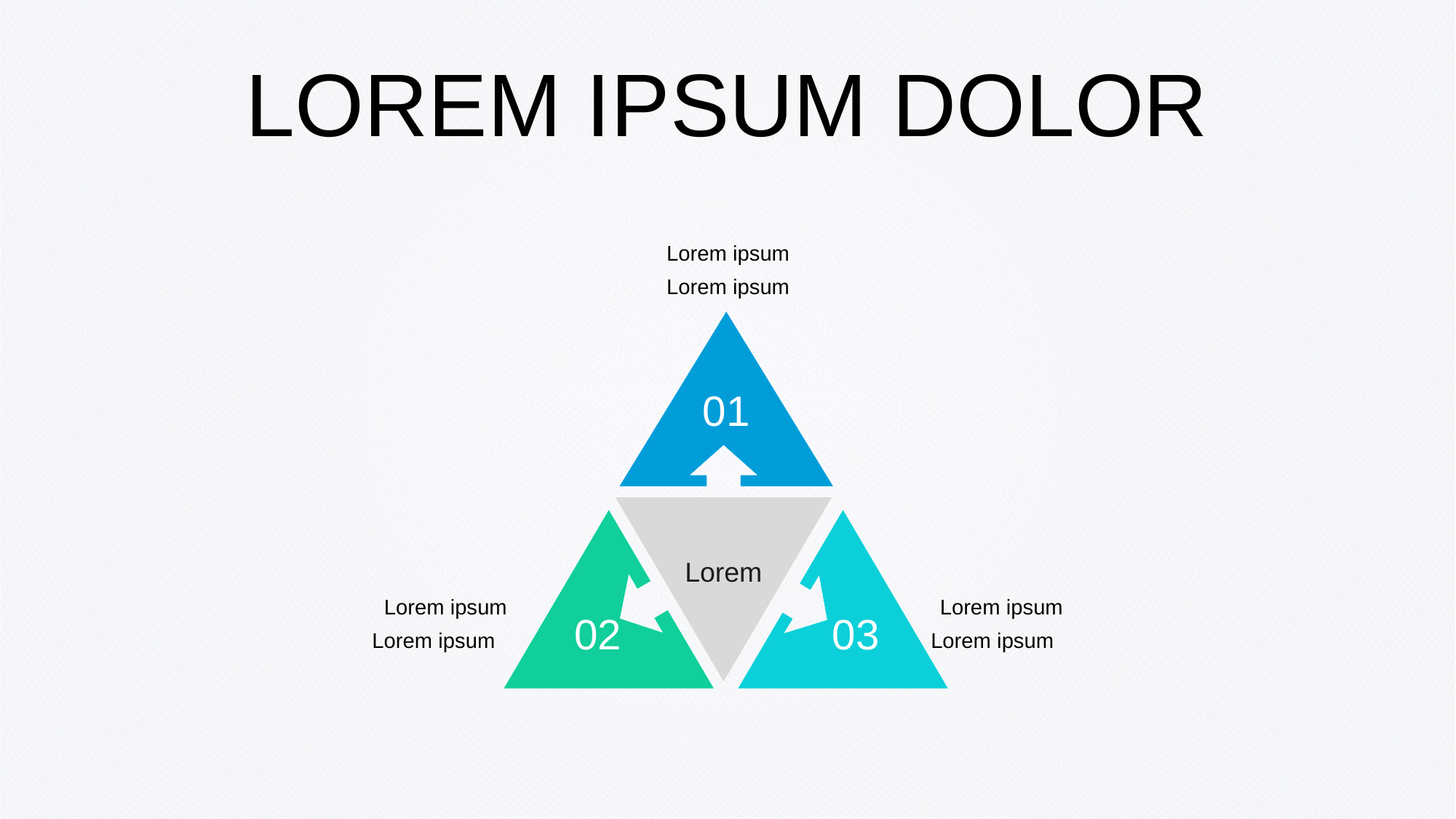

# LOREM IPSUM DOLOR
Lorem ipsum
Lorem ipsum
01
Lorem
02
03
Lorem ipsum
Lorem ipsum
Lorem ipsum
Lorem ipsum